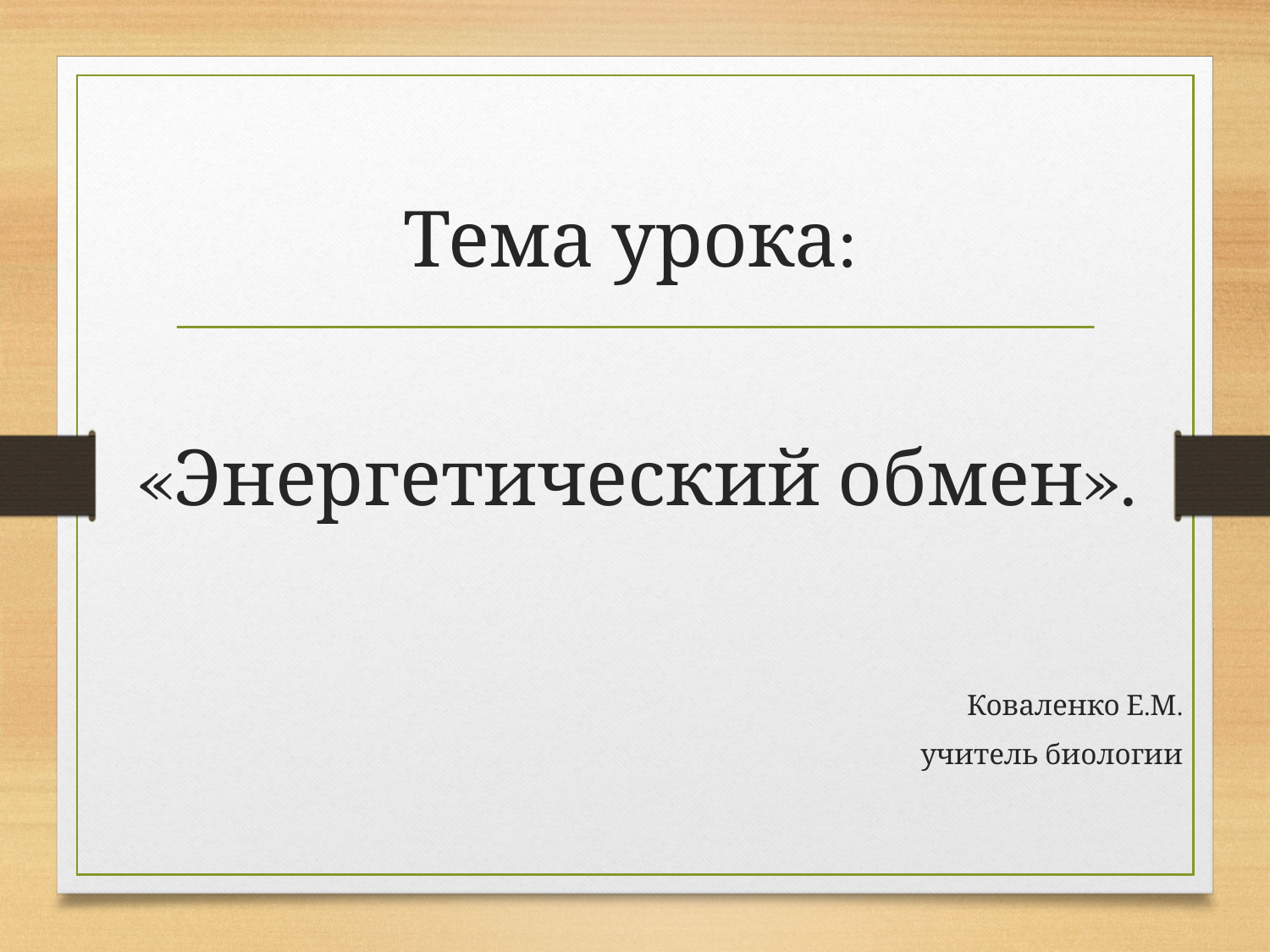

Тема урока:

 «Энергетический обмен».

Коваленко Е.М.
учитель биологии